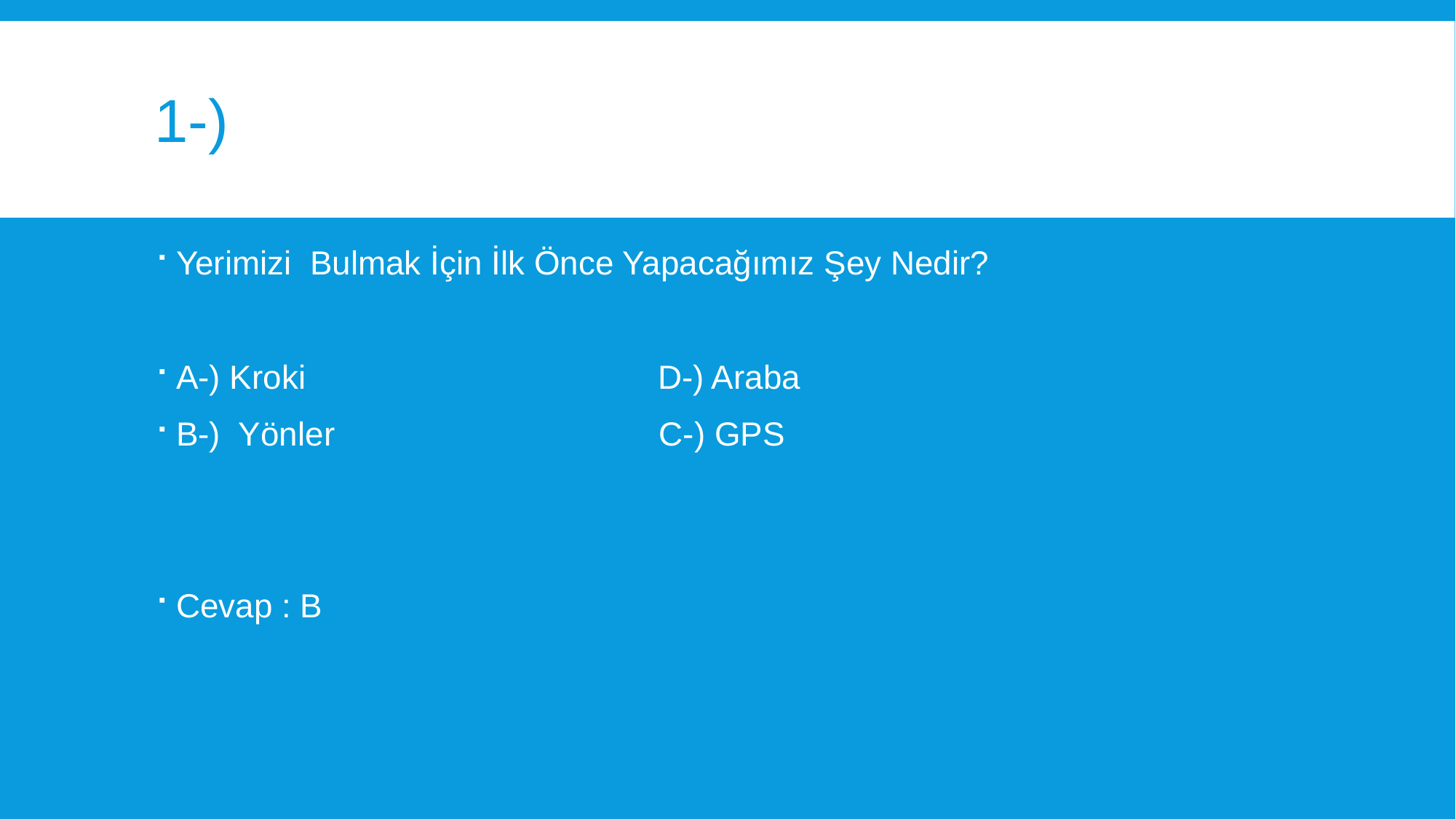

# 1-)
Yerimizi  Bulmak İçin İlk Önce Yapacağımız Şey Nedir?

A-) Kroki                                      D-) Araba
B-)  Yönler                                   C-) GPS

Cevap : B